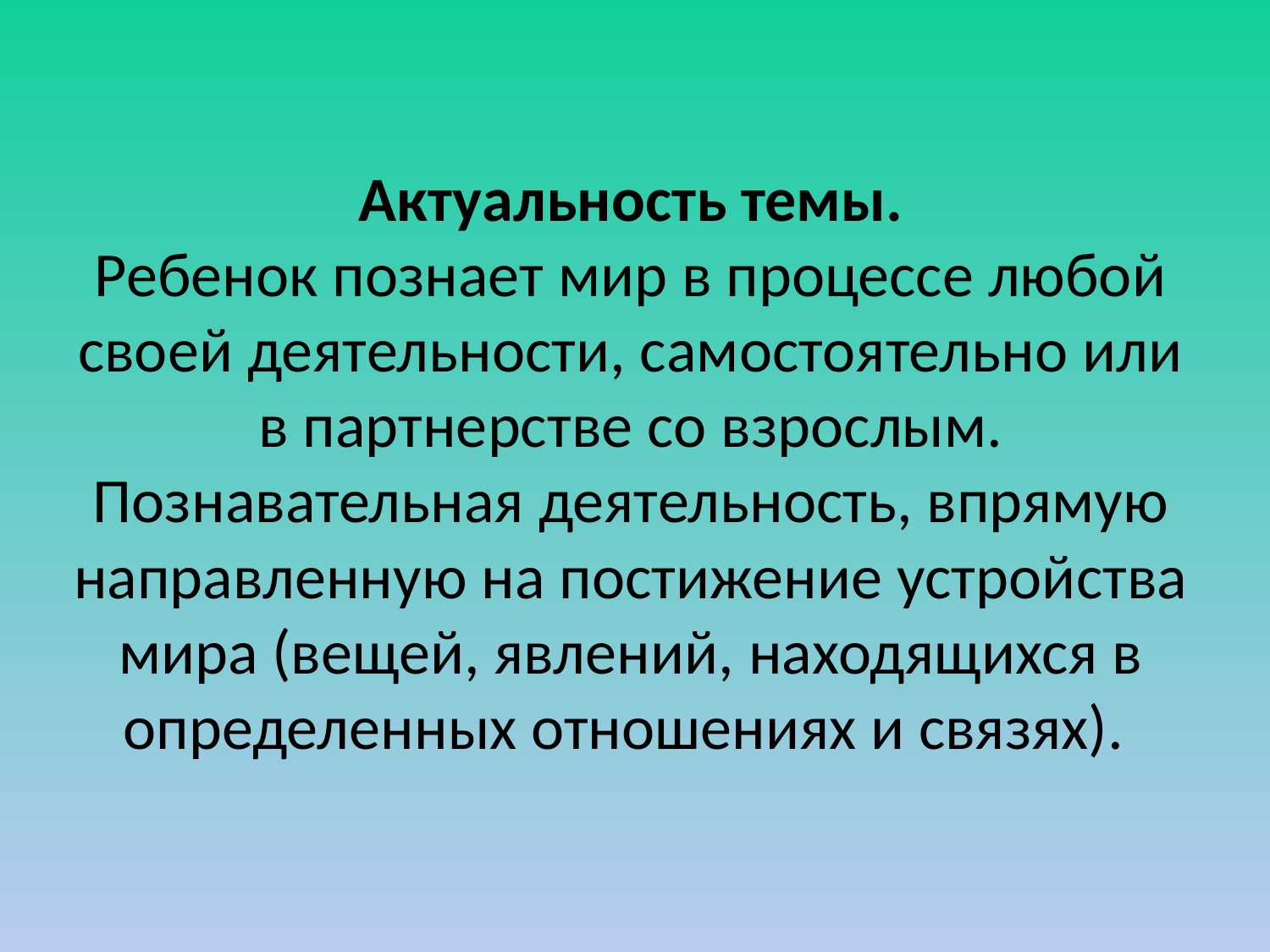

# Актуальность темы. Ребенок познает мир в процессе любой своей деятельности, самостоятельно или в партнерстве со взрослым. Познавательная деятельность, впрямую направленную на постижение устройства мира (вещей, явлений, находящихся в определенных отношениях и связях).